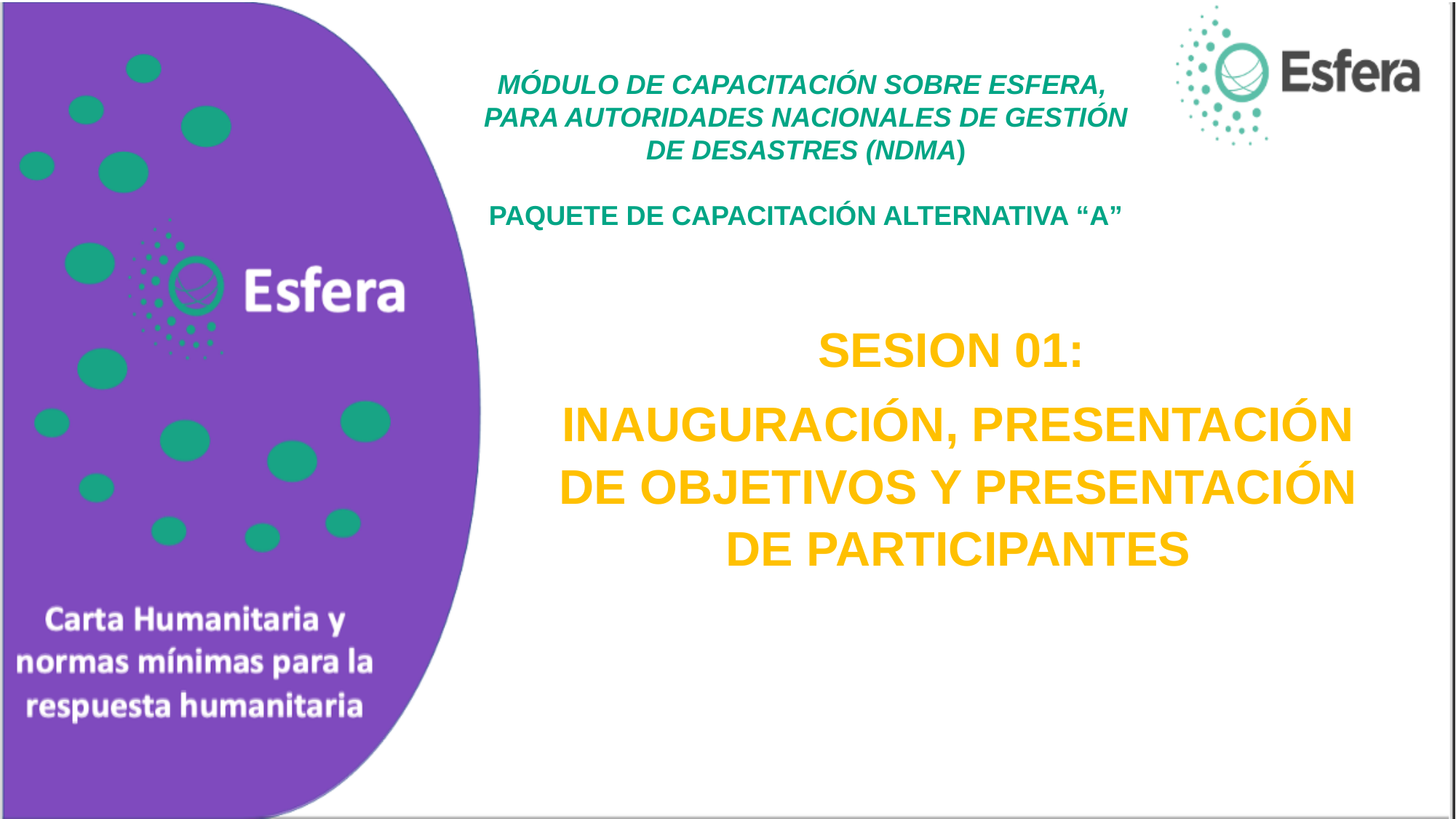

MÓDULO DE CAPACITACIÓN SOBRE ESFERA,
PARA AUTORIDADES NACIONALES DE GESTIÓN DE DESASTRES (NDMA)

PAQUETE DE CAPACITACIÓN ALTERNATIVA “A”
SESION 01:
INAUGURACIÓN, PRESENTACIÓN DE OBJETIVOS Y PRESENTACIÓN DE PARTICIPANTES